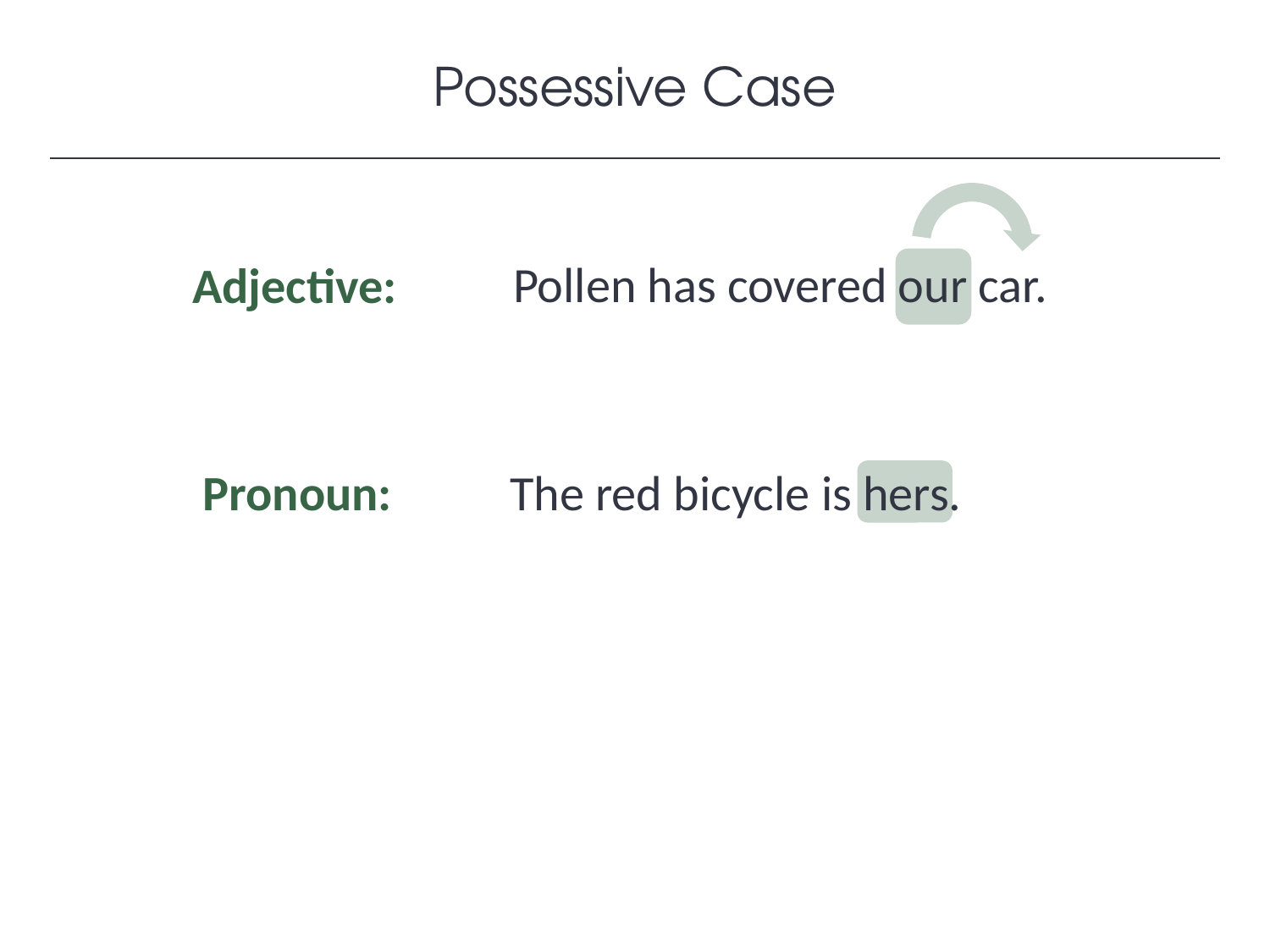

Possessive Case
HAWKES LEARNING

Adjective:
Pollen has covered our car.
Pronoun:
The red bicycle is hers.